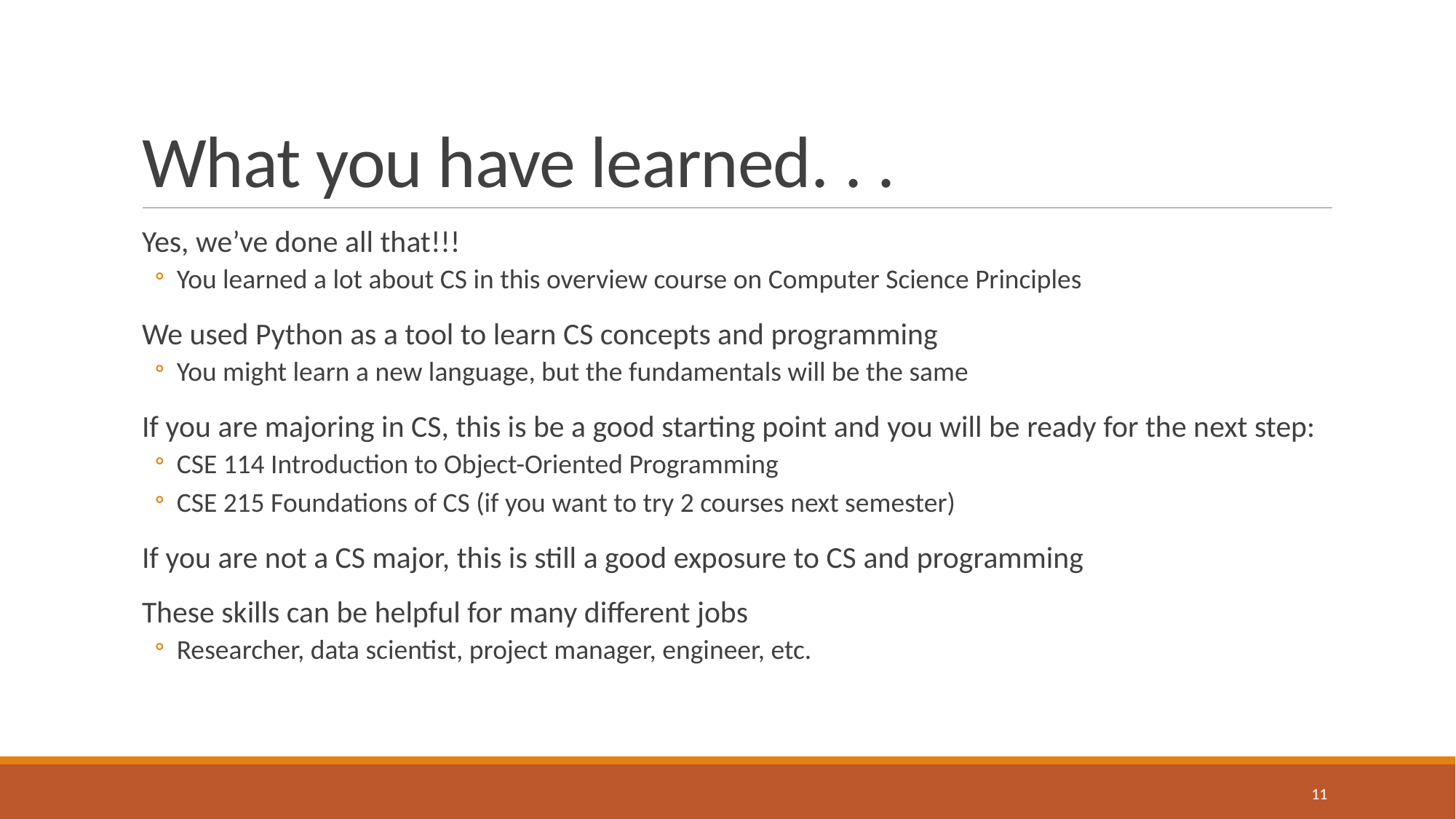

# What you have learned. . .
Yes, we’ve done all that!!!
You learned a lot about CS in this overview course on Computer Science Principles
We used Python as a tool to learn CS concepts and programming
You might learn a new language, but the fundamentals will be the same
If you are majoring in CS, this is be a good starting point and you will be ready for the next step:
CSE 114 Introduction to Object-Oriented Programming
CSE 215 Foundations of CS (if you want to try 2 courses next semester)
If you are not a CS major, this is still a good exposure to CS and programming
These skills can be helpful for many different jobs
Researcher, data scientist, project manager, engineer, etc.

11